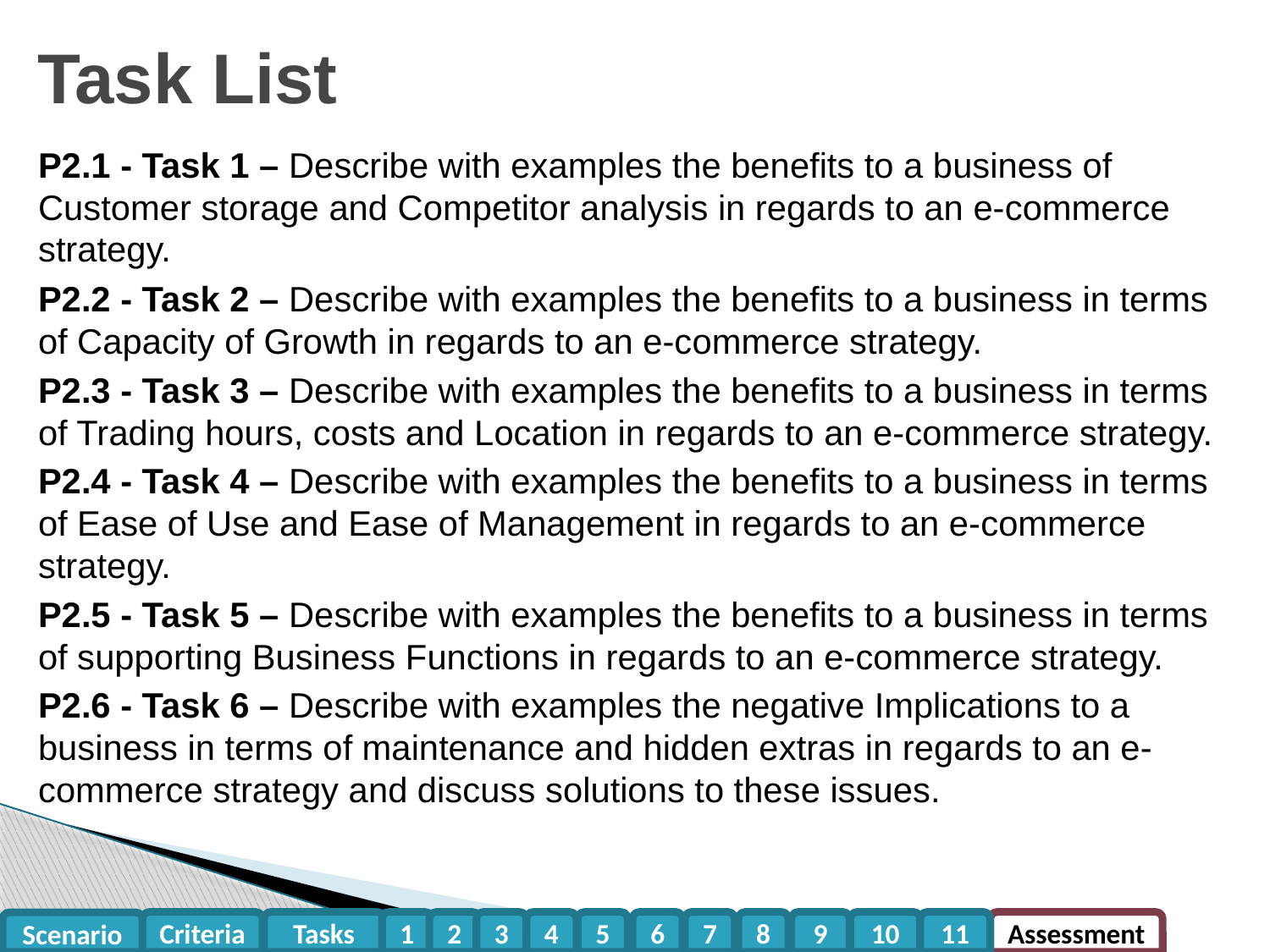

# Task List
P2.1 - Task 1 – Describe with examples the benefits to a business of Customer storage and Competitor analysis in regards to an e-commerce strategy.
P2.2 - Task 2 – Describe with examples the benefits to a business in terms of Capacity of Growth in regards to an e-commerce strategy.
P2.3 - Task 3 – Describe with examples the benefits to a business in terms of Trading hours, costs and Location in regards to an e-commerce strategy.
P2.4 - Task 4 – Describe with examples the benefits to a business in terms of Ease of Use and Ease of Management in regards to an e-commerce strategy.
P2.5 - Task 5 – Describe with examples the benefits to a business in terms of supporting Business Functions in regards to an e-commerce strategy.
P2.6 - Task 6 – Describe with examples the negative Implications to a business in terms of maintenance and hidden extras in regards to an e-commerce strategy and discuss solutions to these issues.